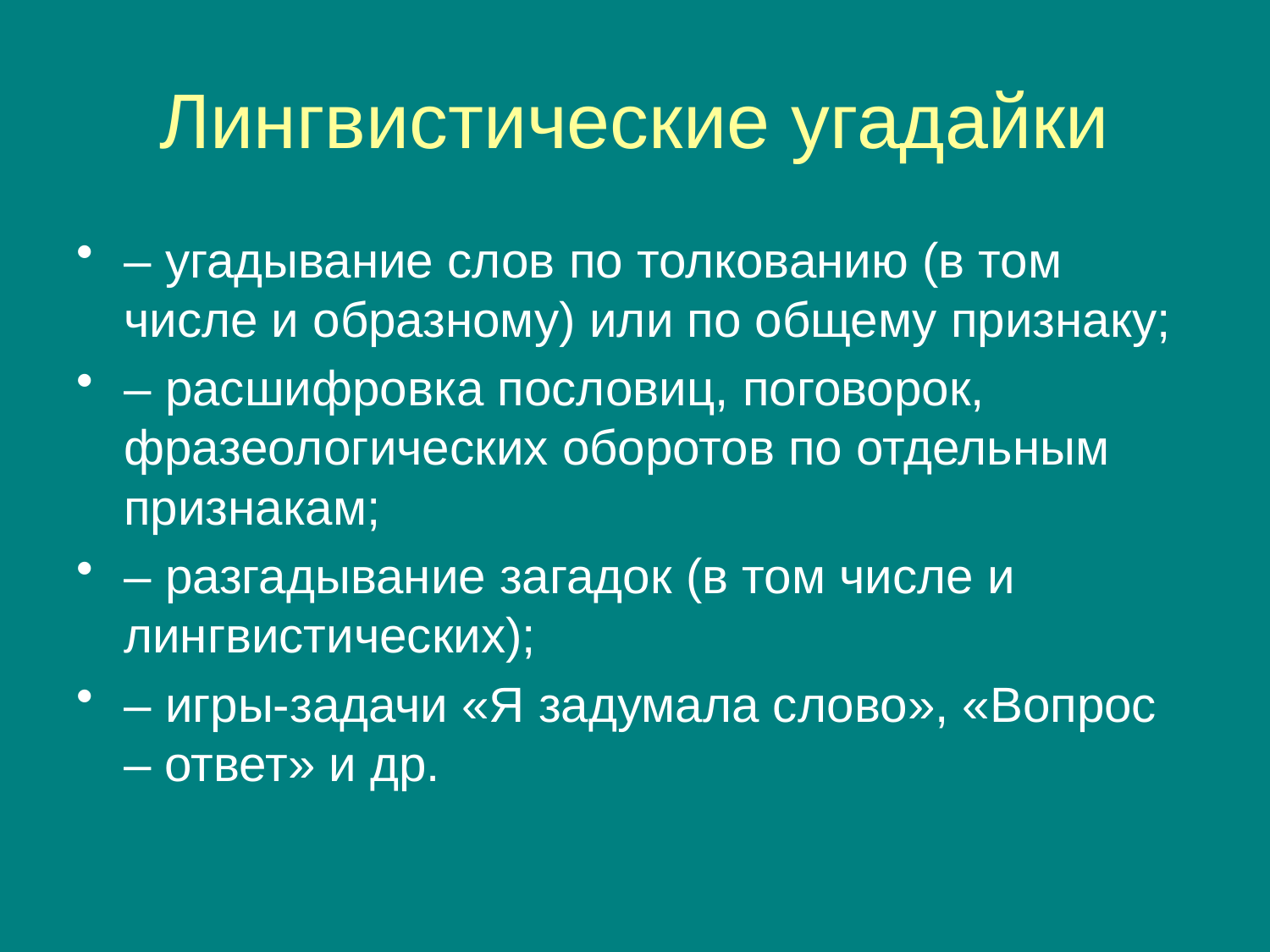

# Лингвистические угадайки
– угадывание слов по толкованию (в том числе и образному) или по общему признаку;
– расшифровка пословиц, поговорок, фразеологических оборотов по отдельным признакам;
– разгадывание загадок (в том числе и лингвистических);
– игры-задачи «Я задумала слово», «Вопрос – ответ» и др.